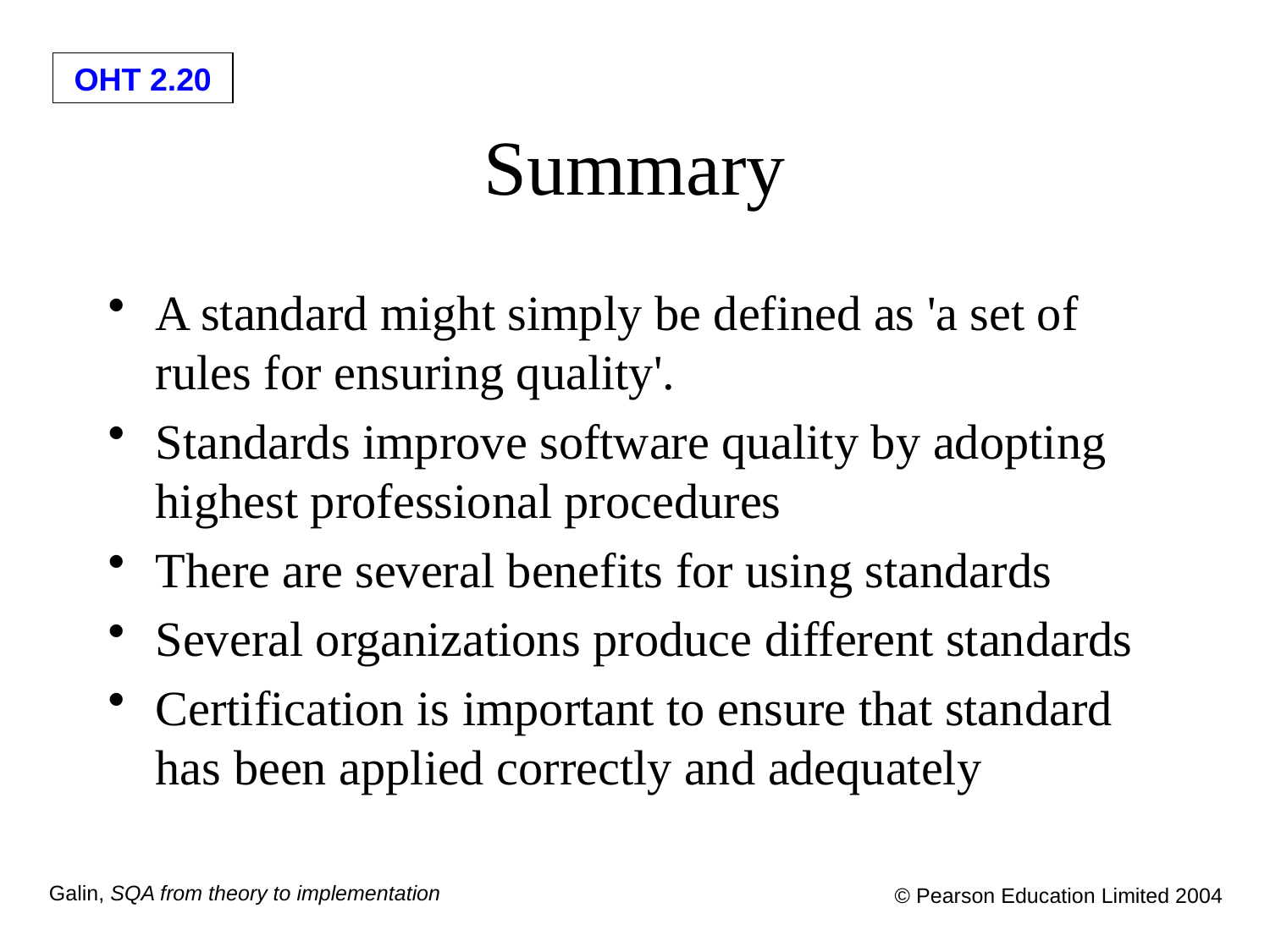

# Summary
A standard might simply be defined as 'a set of rules for ensuring quality'.
Standards improve software quality by adopting highest professional procedures
There are several benefits for using standards
Several organizations produce different standards
Certification is important to ensure that standard has been applied correctly and adequately